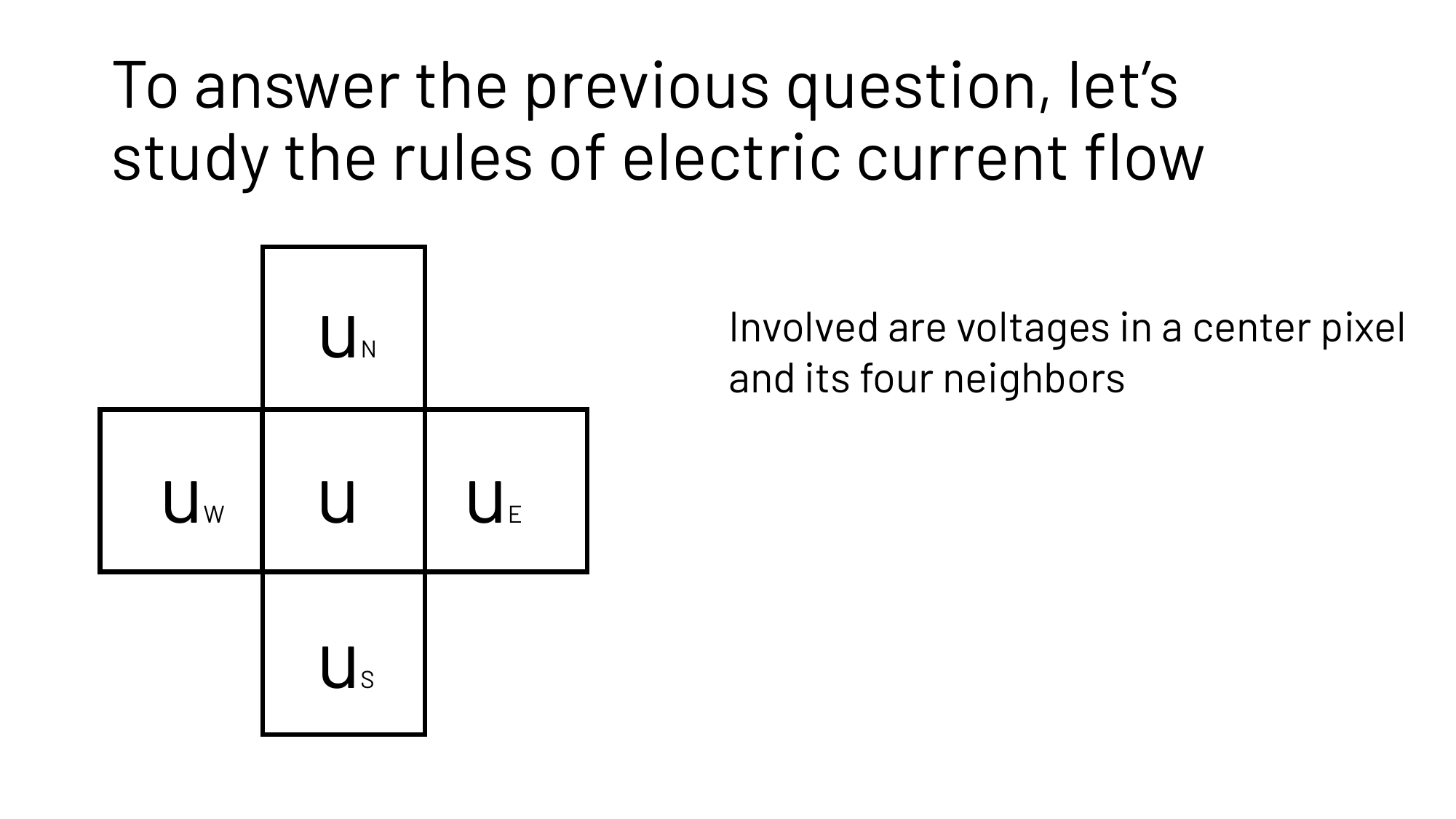

# To answer the previous question, let’s study the rules of electric current flow

uN
Involved are voltages in a center pixel
and its four neighbors

uW
uE
u

uS